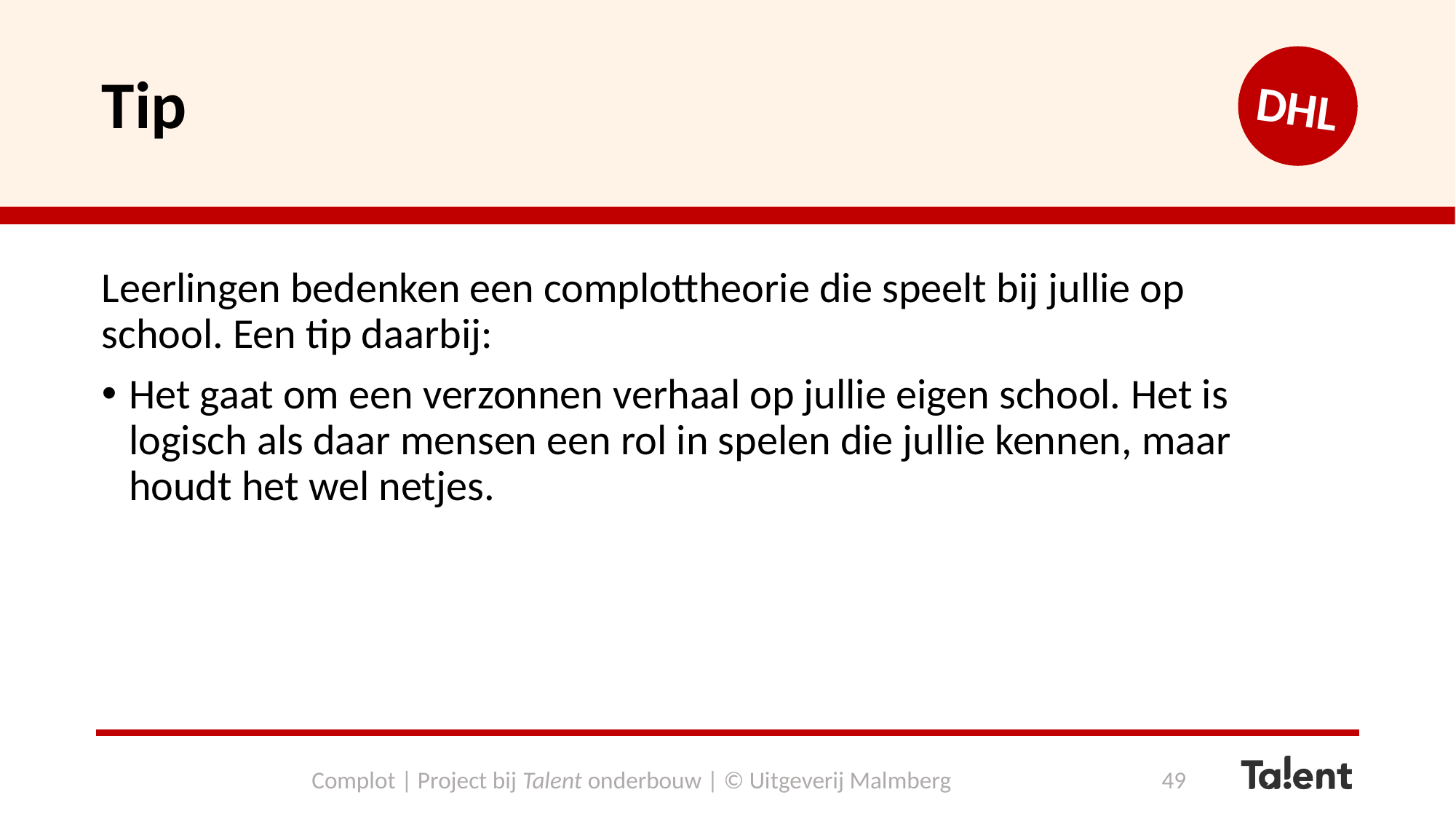

# Tip
DHL
Leerlingen bedenken een complottheorie die speelt bij jullie op school. Een tip daarbij:
Het gaat om een verzonnen verhaal op jullie eigen school. Het is logisch als daar mensen een rol in spelen die jullie kennen, maar houdt het wel netjes.

 Complot | Project bij Talent onderbouw | © Uitgeverij Malmberg
49